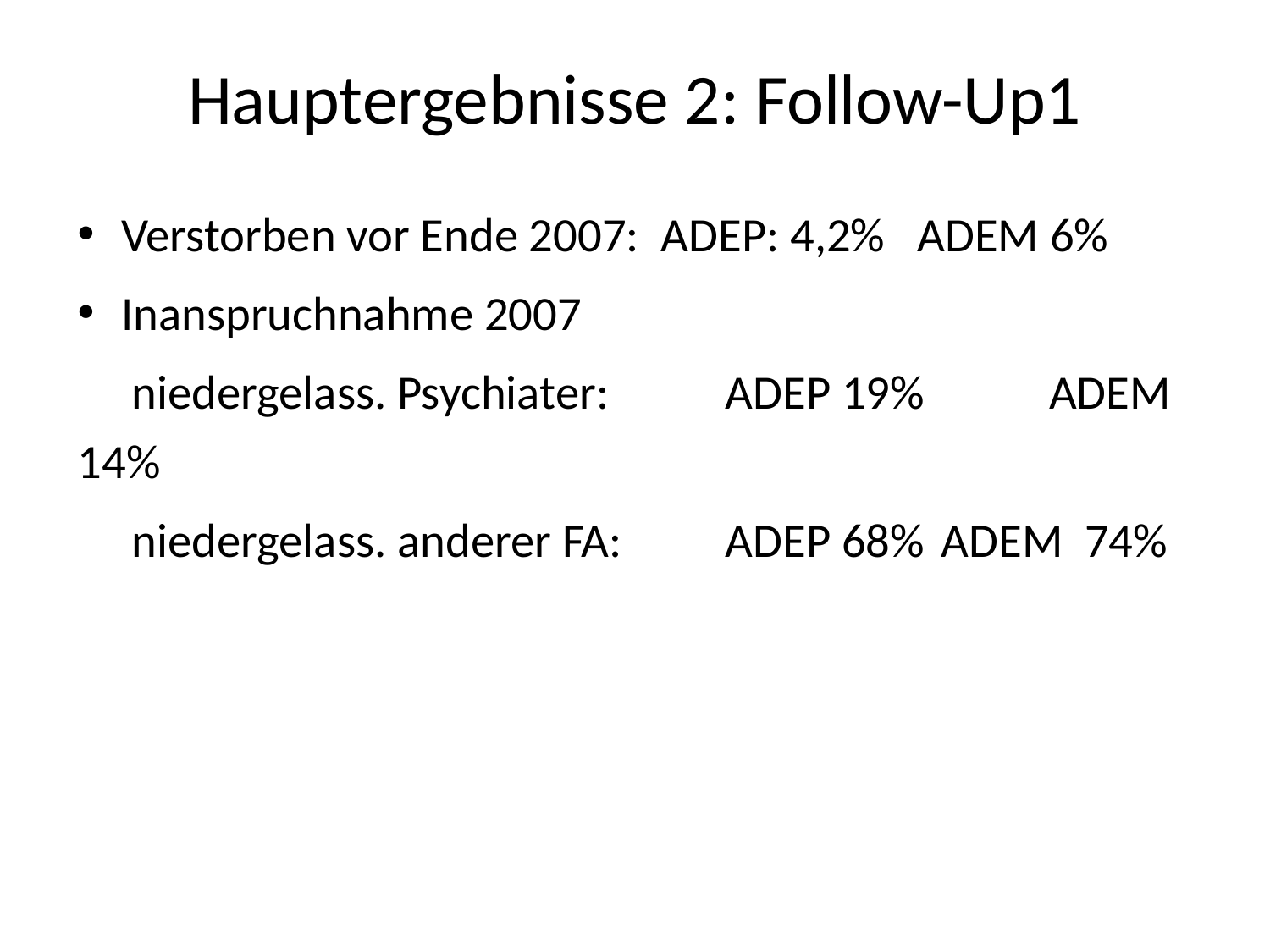

# Hauptergebnisse 2: Follow-Up1
Verstorben vor Ende 2007:	ADEP: 4,2%   ADEM 6%
Inanspruchnahme 2007
     niedergelass. Psychiater:  	ADEP 19%  	ADEM 14%
     niedergelass. anderer FA: 	ADEP 68% 	ADEM  74%